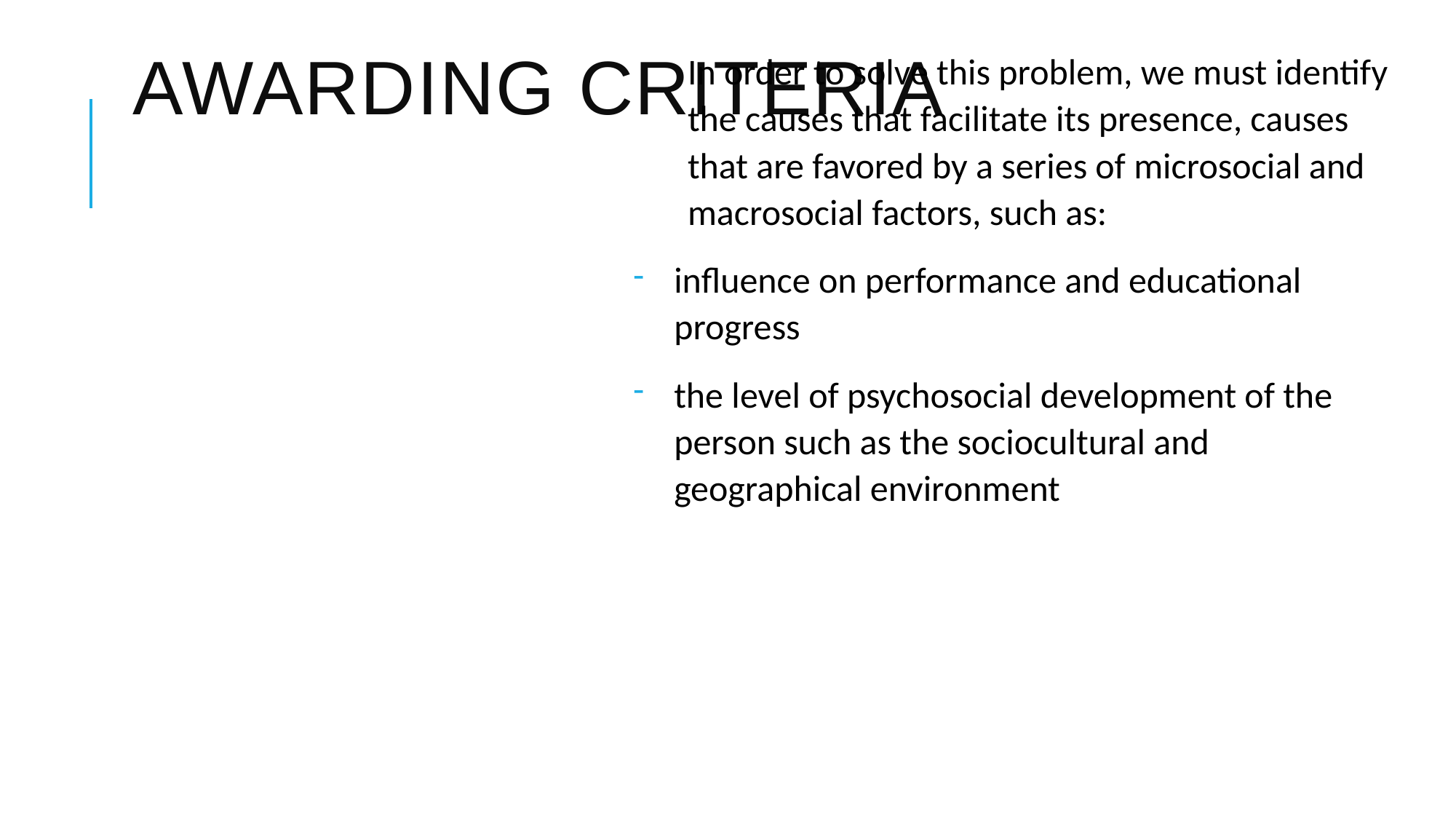

# AWARDING CRITERIA
In order to solve this problem, we must identify the causes that facilitate its presence, causes that are favored by a series of microsocial and macrosocial factors, such as:
influence on performance and educational progress
the level of psychosocial development of the person such as the sociocultural and geographical environment